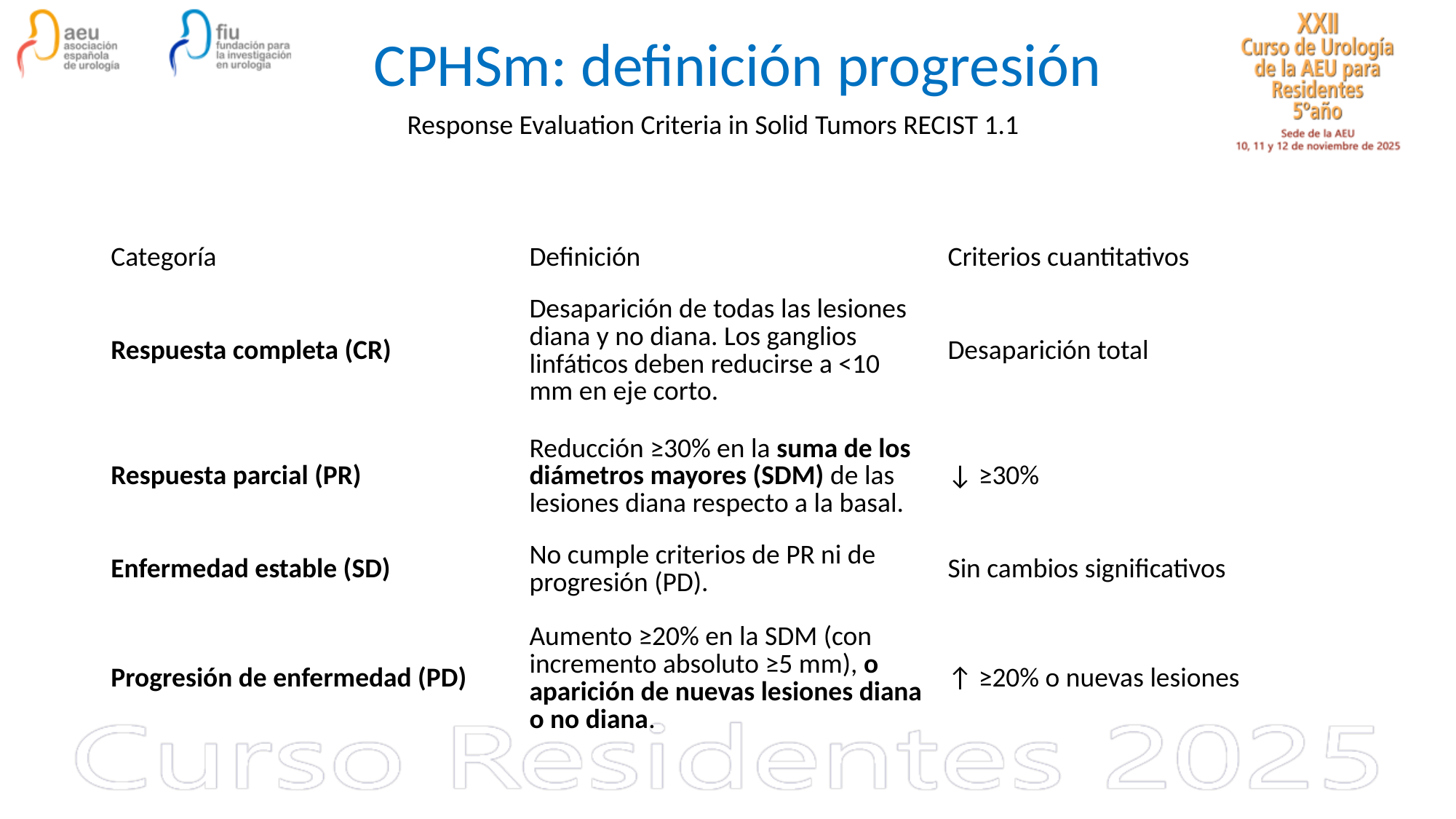

CPHSm: definición progresión
Response Evaluation Criteria in Solid Tumors RECIST 1.1
| Categoría | Definición | Criterios cuantitativos |
| --- | --- | --- |
| Respuesta completa (CR) | Desaparición de todas las lesiones diana y no diana. Los ganglios linfáticos deben reducirse a <10 mm en eje corto. | Desaparición total |
| Respuesta parcial (PR) | Reducción ≥30% en la suma de los diámetros mayores (SDM) de las lesiones diana respecto a la basal. | ↓ ≥30% |
| Enfermedad estable (SD) | No cumple criterios de PR ni de progresión (PD). | Sin cambios significativos |
| Progresión de enfermedad (PD) | Aumento ≥20% en la SDM (con incremento absoluto ≥5 mm), o aparición de nuevas lesiones diana o no diana. | ↑ ≥20% o nuevas lesiones |